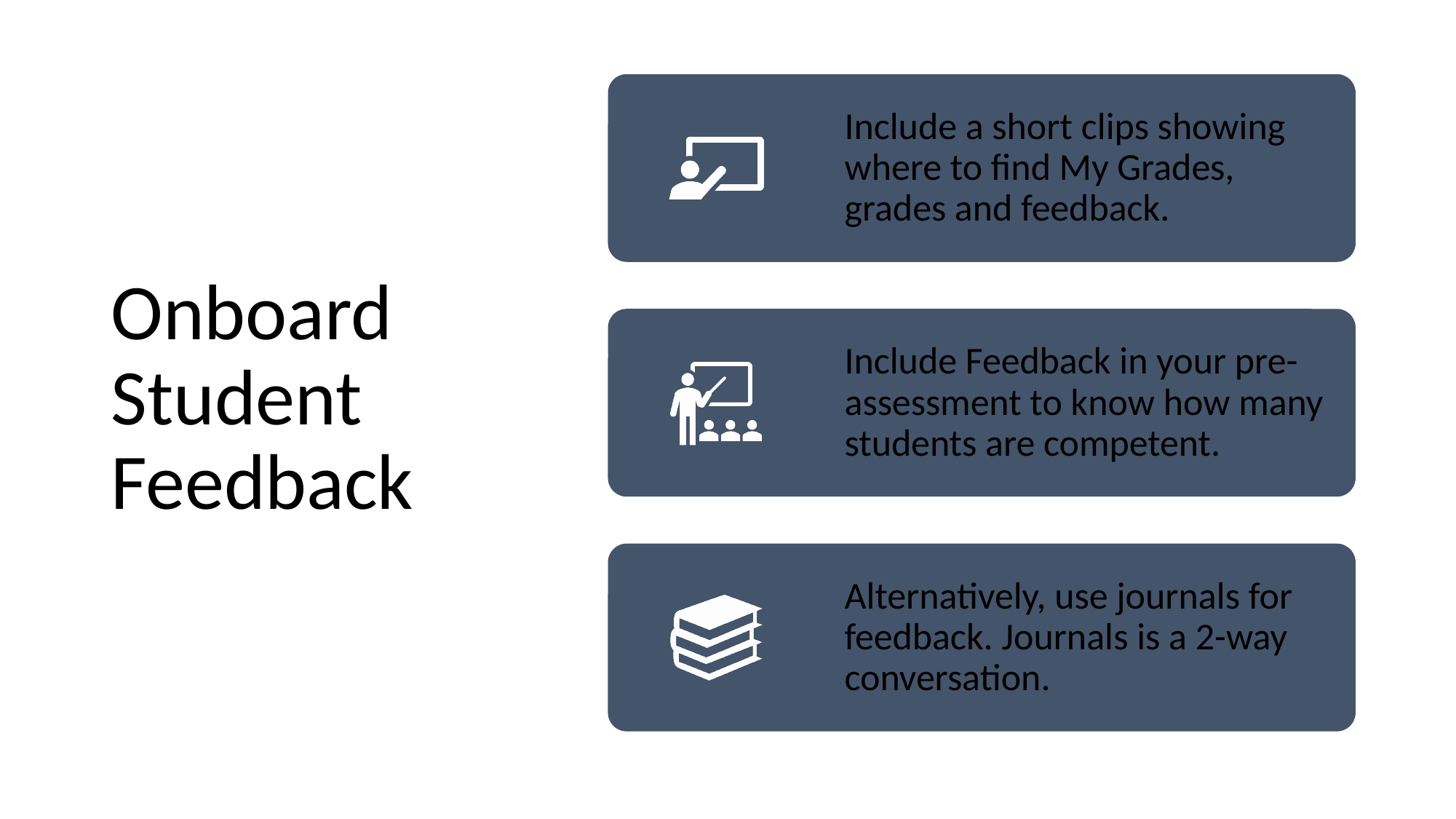

# Onboard Student Feedback
Include a short clips showing where to find My Grades, grades and feedback.
Include Feedback in your pre-assessment to know how many students are competent.
Alternatively, use journals for feedback. Journals is a 2-way conversation.